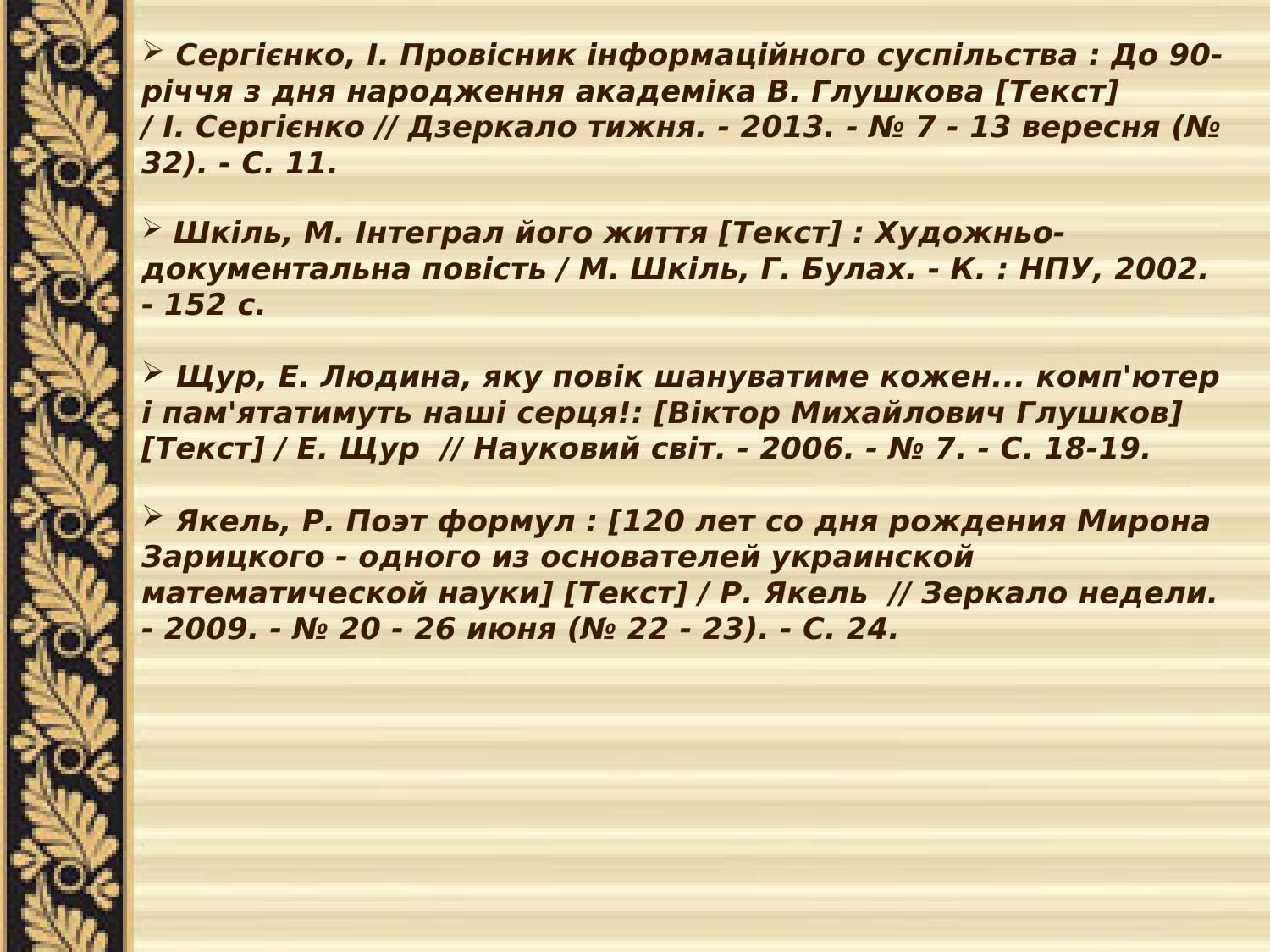

Сергієнко, І. Провісник інформаційного суспільства : До 90-річчя з дня народження академіка В. Глушкова [Текст]
/ І. Сергієнко // Дзеркало тижня. - 2013. - № 7 - 13 вересня (№ 32). - С. 11.

 Шкіль, М. Інтеграл його життя [Текст] : Художньо-документальна повість / М. Шкіль, Г. Булах. - К. : НПУ, 2002. - 152 с.

 Щур, Е. Людина, яку повік шануватиме кожен... комп'ютер і пам'ятатимуть наші серця!: [Віктор Михайлович Глушков] [Текст] / Е. Щур  // Науковий світ. - 2006. - № 7. - С. 18-19.

 Якель, Р. Поэт формул : [120 лет со дня рождения Мирона Зарицкого - одного из основателей украинской математической науки] [Текст] / Р. Якель  // Зеркало недели. - 2009. - № 20 - 26 июня (№ 22 - 23). - С. 24.